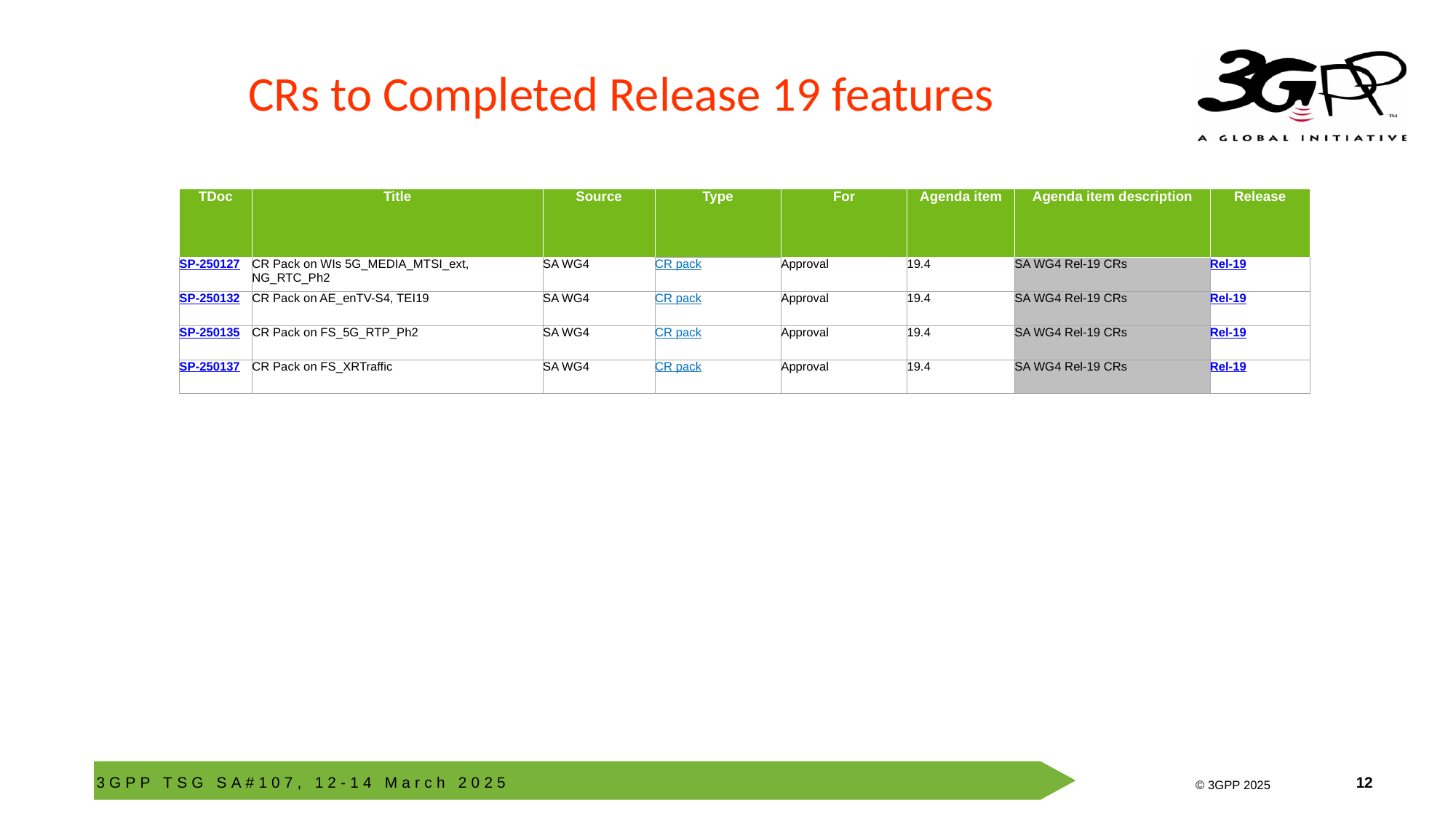

# CRs to Completed Release 19 features

| TDoc | Title | Source | Type | For | Agenda item | Agenda item description | Release |
| --- | --- | --- | --- | --- | --- | --- | --- |
| SP-250127 | CR Pack on WIs 5G\_MEDIA\_MTSI\_ext, NG\_RTC\_Ph2 | SA WG4 | CR pack | Approval | 19.4 | SA WG4 Rel-19 CRs | Rel-19 |
| SP-250132 | CR Pack on AE\_enTV-S4, TEI19 | SA WG4 | CR pack | Approval | 19.4 | SA WG4 Rel-19 CRs | Rel-19 |
| SP-250135 | CR Pack on FS\_5G\_RTP\_Ph2 | SA WG4 | CR pack | Approval | 19.4 | SA WG4 Rel-19 CRs | Rel-19 |
| SP-250137 | CR Pack on FS\_XRTraffic | SA WG4 | CR pack | Approval | 19.4 | SA WG4 Rel-19 CRs | Rel-19 |